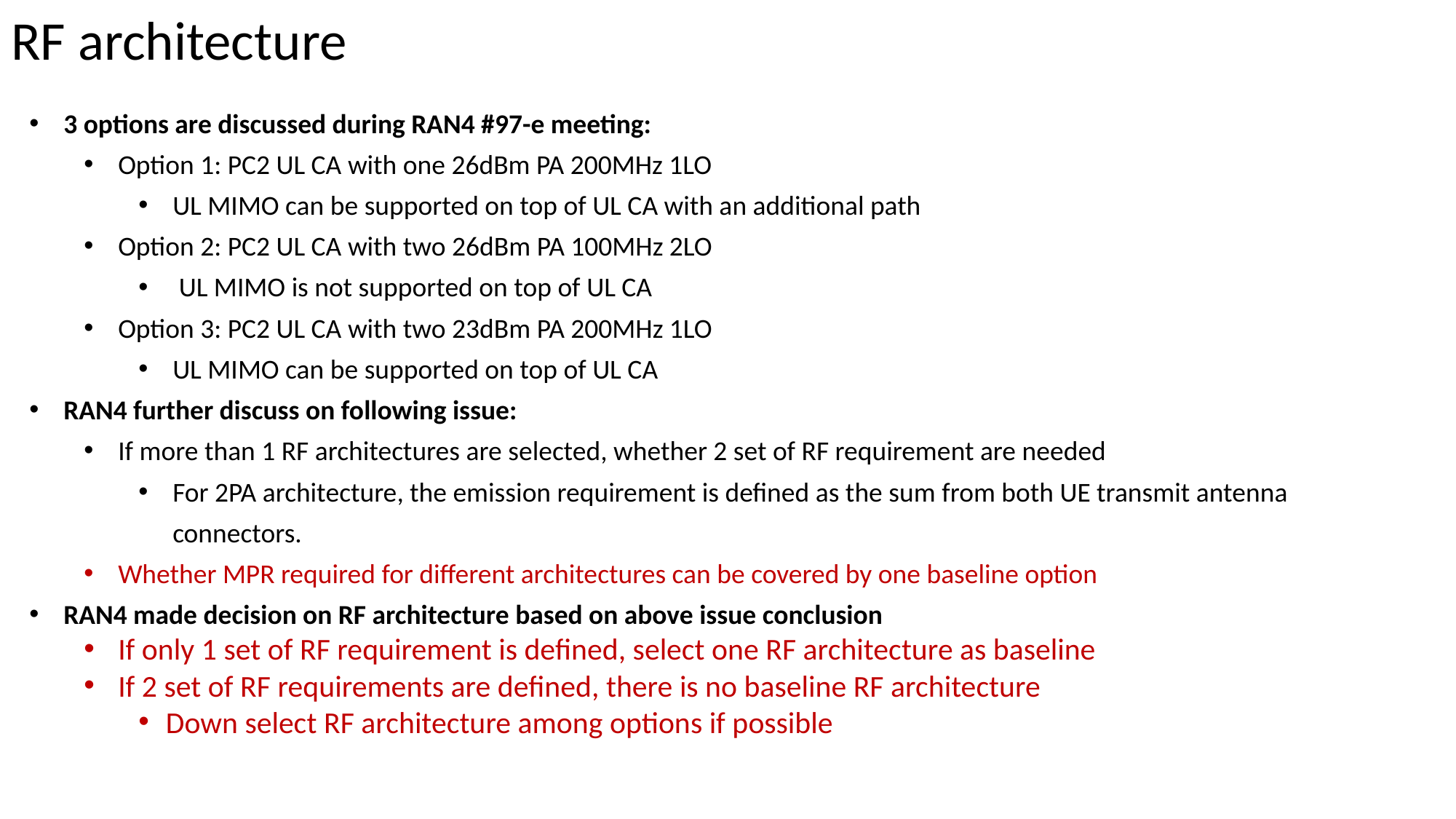

# RF architecture
3 options are discussed during RAN4 #97-e meeting:
Option 1: PC2 UL CA with one 26dBm PA 200MHz 1LO
UL MIMO can be supported on top of UL CA with an additional path
Option 2: PC2 UL CA with two 26dBm PA 100MHz 2LO
 UL MIMO is not supported on top of UL CA
Option 3: PC2 UL CA with two 23dBm PA 200MHz 1LO
UL MIMO can be supported on top of UL CA
RAN4 further discuss on following issue:
If more than 1 RF architectures are selected, whether 2 set of RF requirement are needed
For 2PA architecture, the emission requirement is defined as the sum from both UE transmit antenna connectors.
Whether MPR required for different architectures can be covered by one baseline option
RAN4 made decision on RF architecture based on above issue conclusion
If only 1 set of RF requirement is defined, select one RF architecture as baseline
If 2 set of RF requirements are defined, there is no baseline RF architecture
Down select RF architecture among options if possible